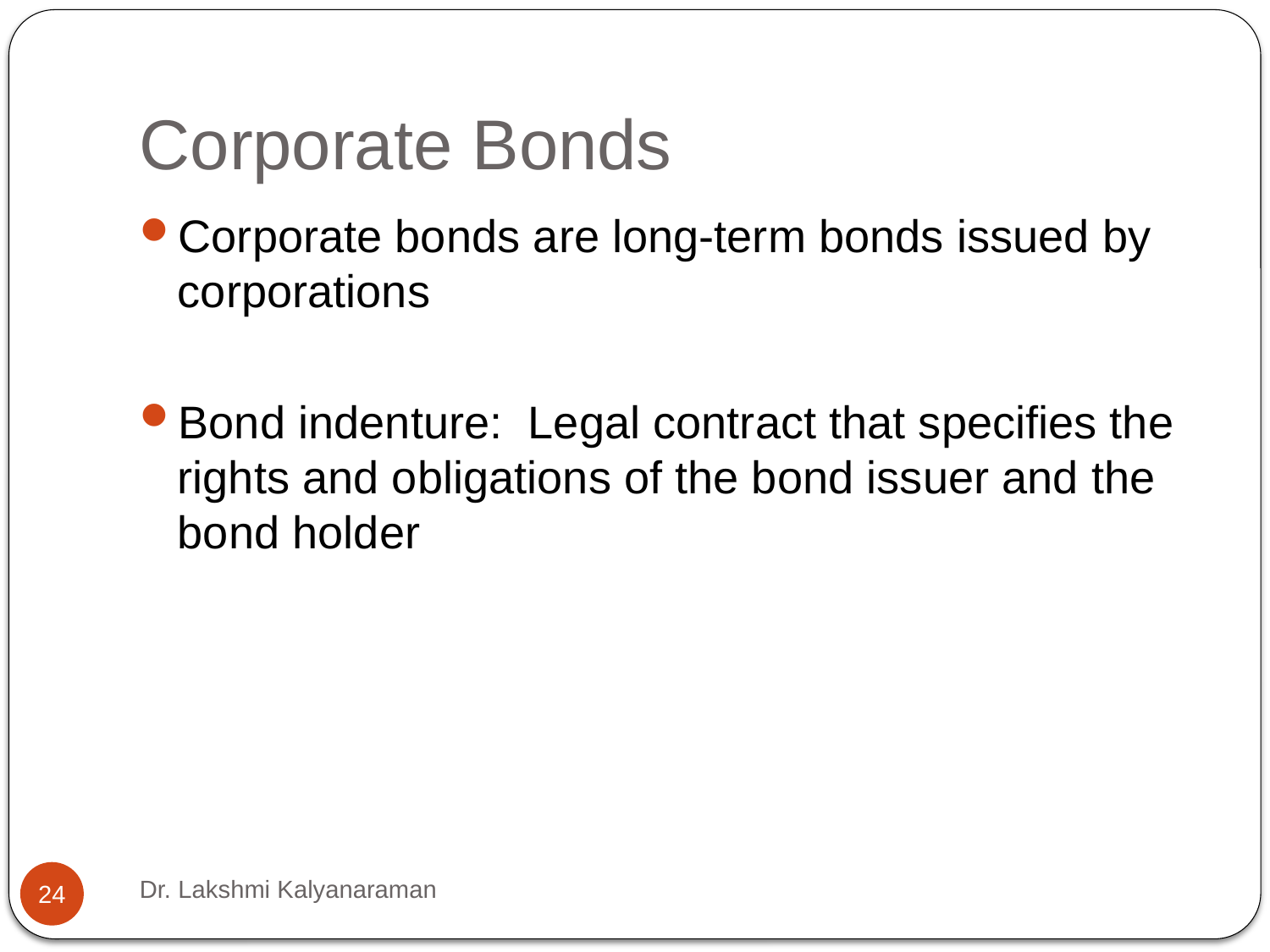

# Corporate Bonds
Corporate bonds are long-term bonds issued by corporations

Bond indenture:  Legal contract that specifies the rights and obligations of the bond issuer and the bond holder
Dr. Lakshmi Kalyanaraman
24